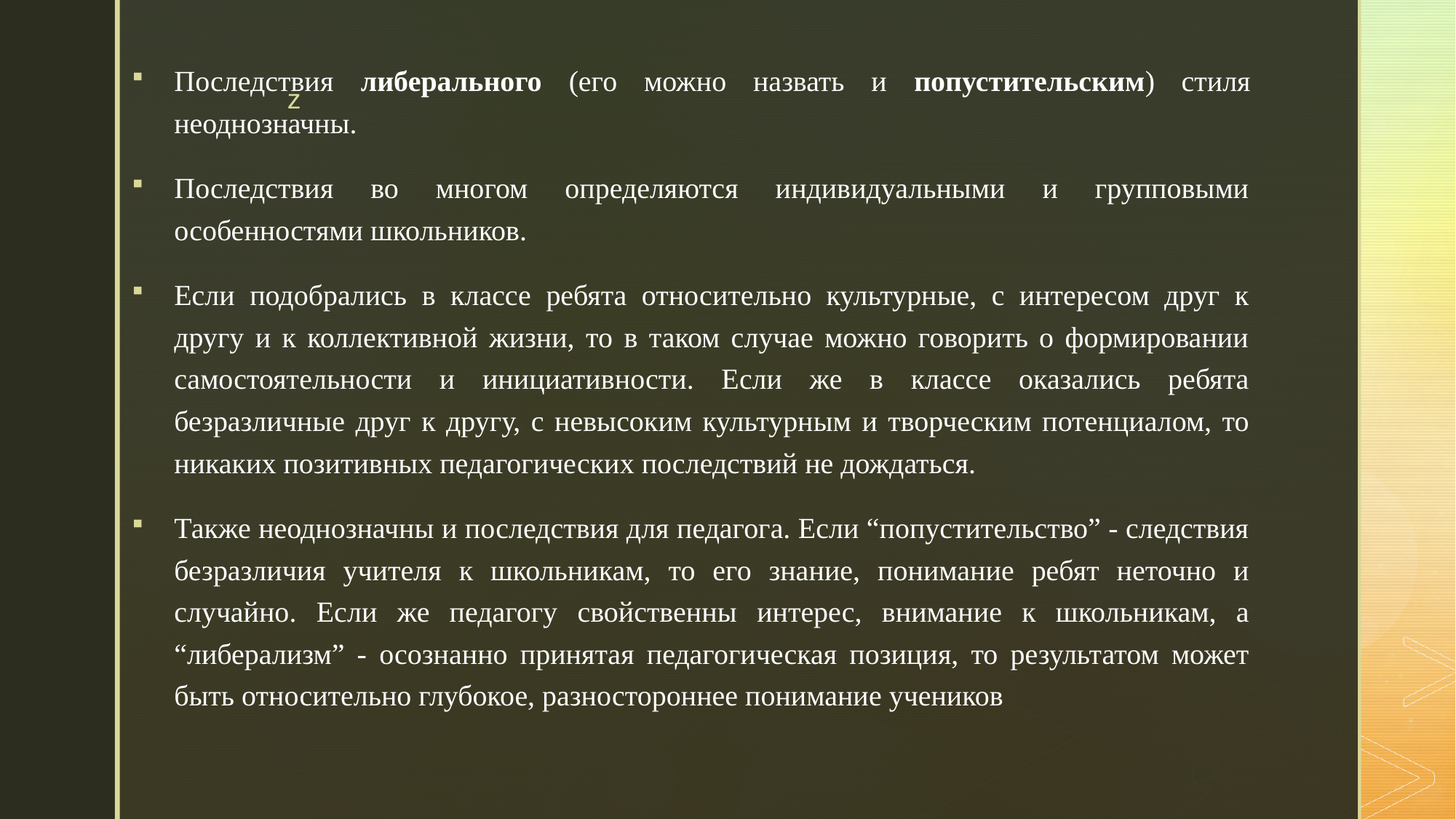

Последствия либерального (его можно назвать и попустительским) стиля неоднозначны.
Последствия во многом определяются индивидуальными и групповыми особенностями школьников.
Если подобрались в классе ребята относительно культурные, с интересом друг к другу и к коллективной жизни, то в таком случае можно говорить о формировании самостоятельности и инициативности. Если же в классе оказались ребята безразличные друг к другу, с невысоким культурным и творческим потенциалом, то никаких позитивных педагогических последствий не дождаться.
Также неоднозначны и последствия для педагога. Если “попустительство” - следствия безразличия учителя к школьникам, то его знание, понимание ребят неточно и случайно. Если же педагогу свойственны интерес, внимание к школьникам, а “либерализм” - осознанно принятая педагогическая позиция, то результатом может быть относительно глубокое, разностороннее понимание учеников